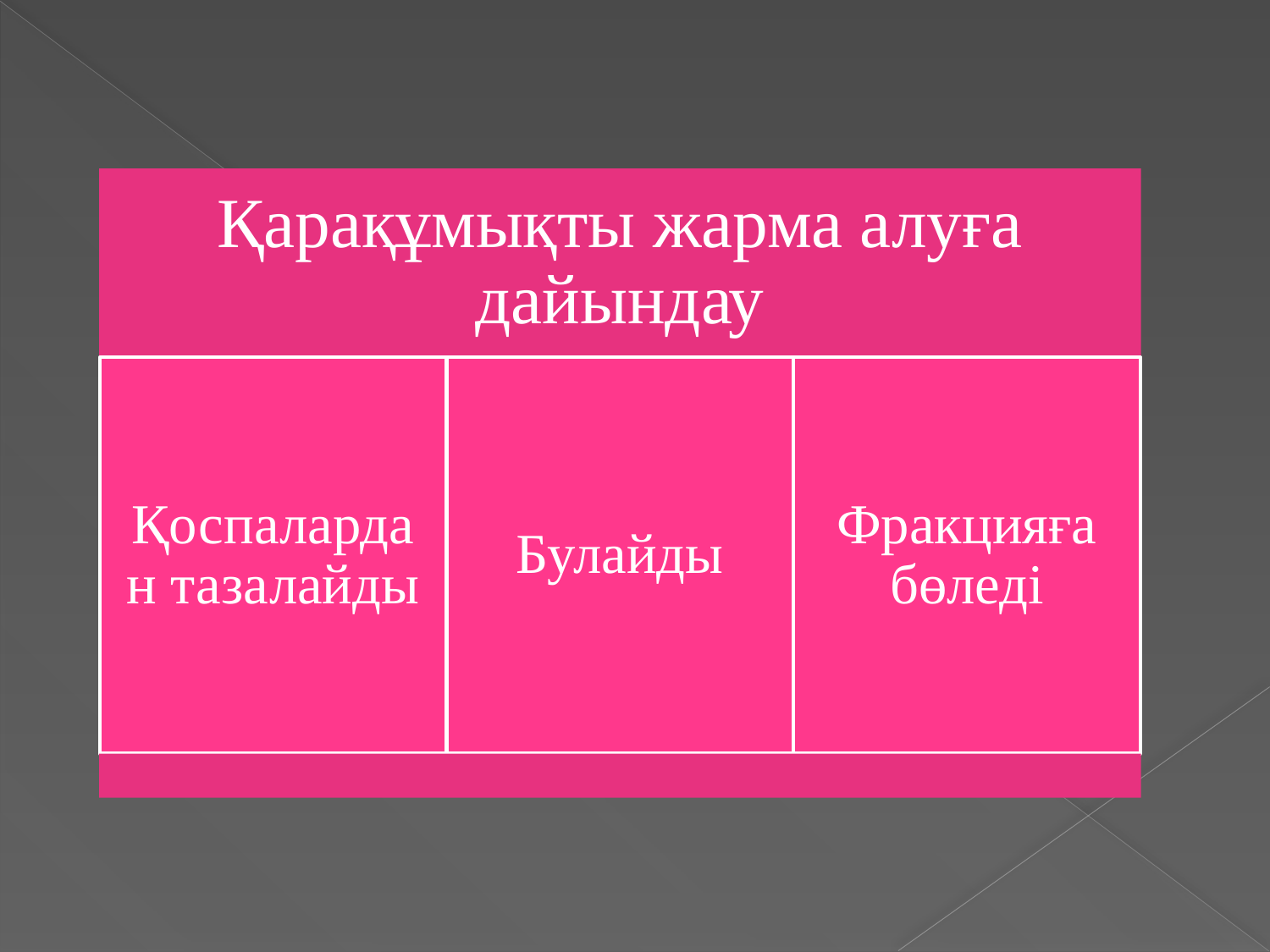

Қарақұмықты жарма алуға дайындау
Қоспалардан тазалайды
Булайды
Фракцияға бөледі